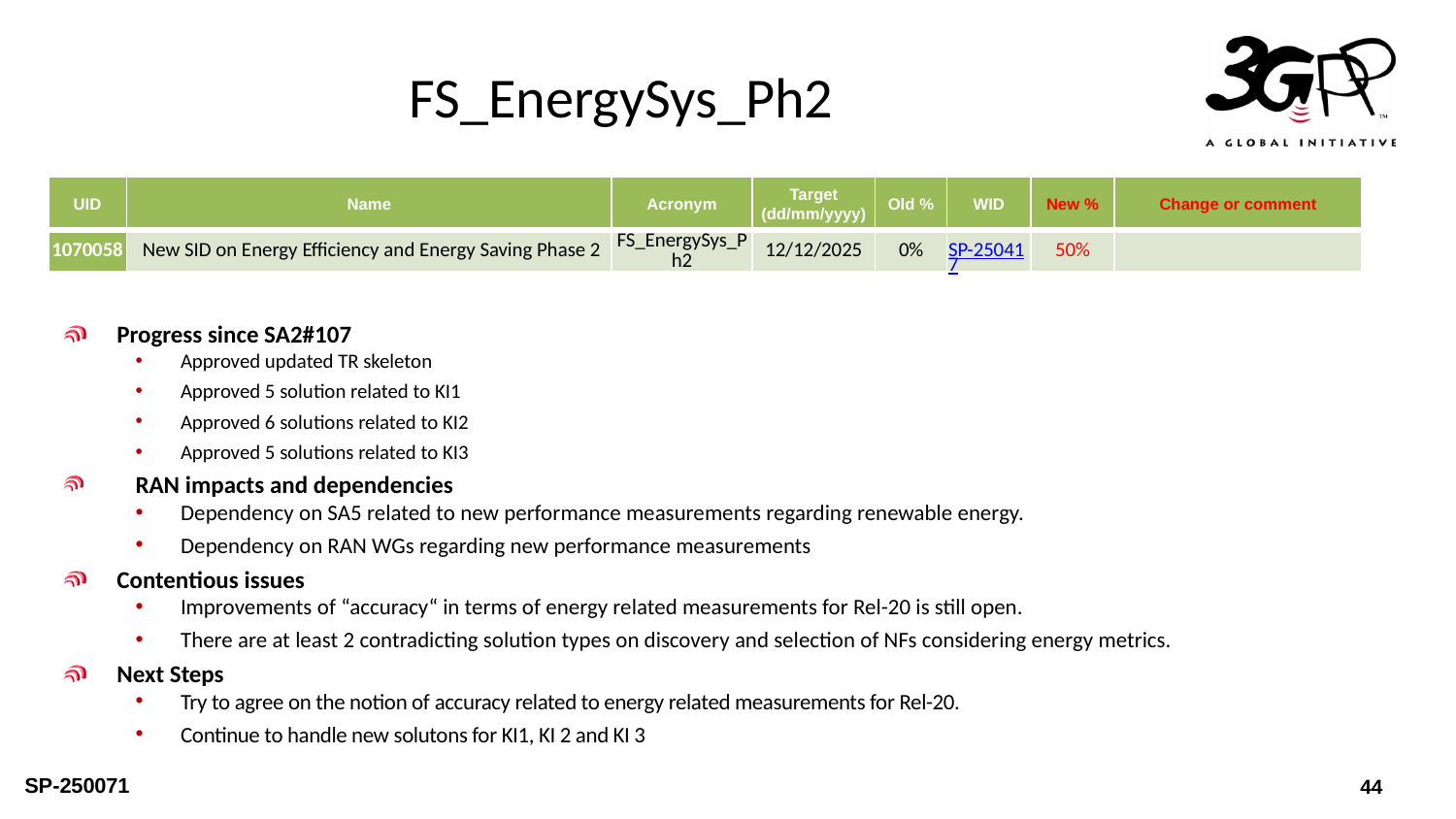

# FS_EnergySys_Ph2
| UID | Name | Acronym | Target (dd/mm/yyyy) | Old % | WID | New % | Change or comment |
| --- | --- | --- | --- | --- | --- | --- | --- |
| 1070058 | New SID on Energy Efficiency and Energy Saving Phase 2 | FS\_EnergySys\_Ph2 | 12/12/2025 | 0% | SP-250417 | 50% |  |
Progress since SA2#107
Approved updated TR skeleton
Approved 5 solution related to KI1
Approved 6 solutions related to KI2
Approved 5 solutions related to KI3
RAN impacts and dependencies
Dependency on SA5 related to new performance measurements regarding renewable energy.
Dependency on RAN WGs regarding new performance measurements
Contentious issues
Improvements of “accuracy“ in terms of energy related measurements for Rel-20 is still open.
There are at least 2 contradicting solution types on discovery and selection of NFs considering energy metrics.
Next Steps
Try to agree on the notion of accuracy related to energy related measurements for Rel-20.
Continue to handle new solutons for KI1, KI 2 and KI 3